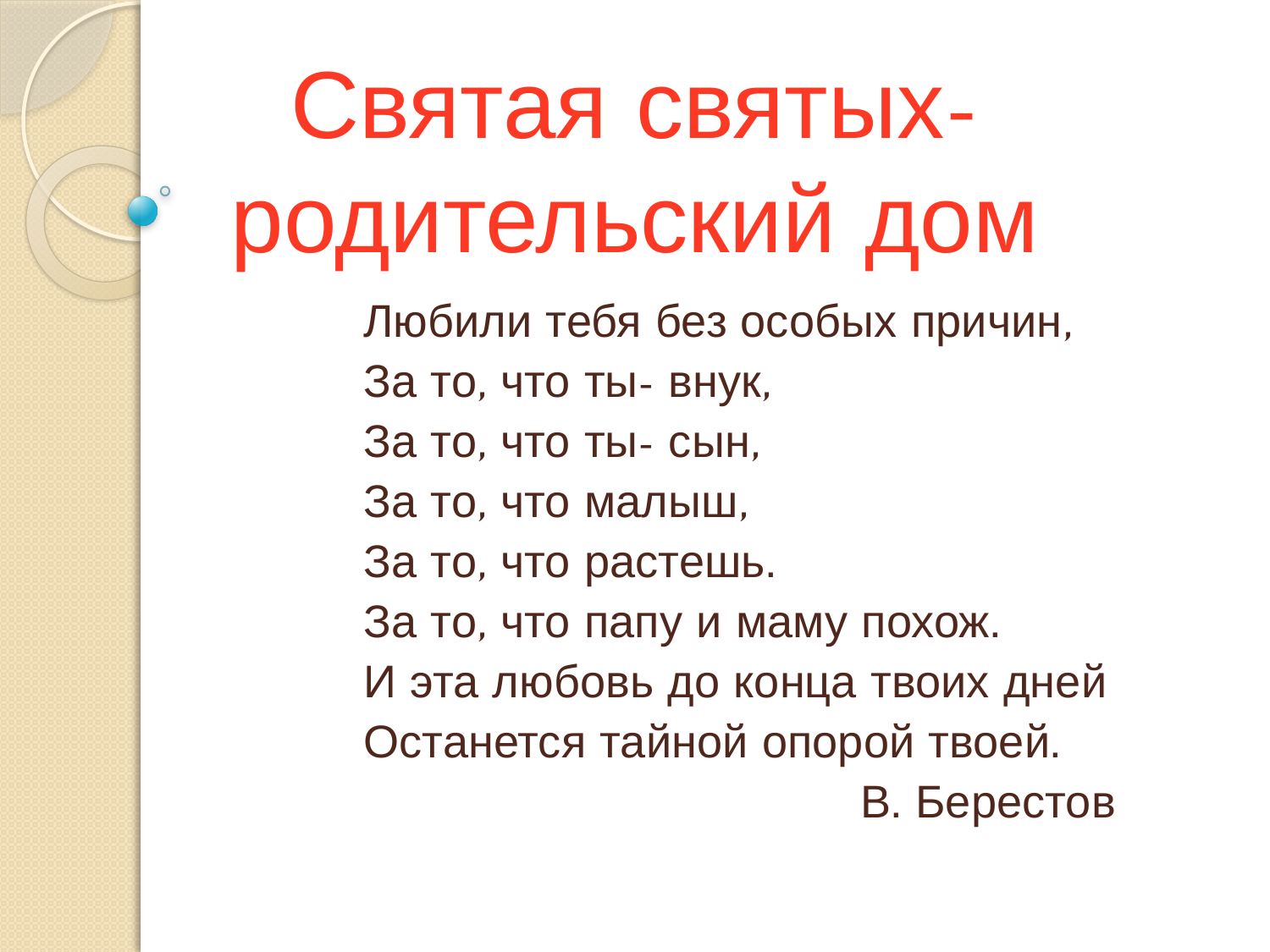

Святая святых-родительский дом
Любили тебя без особых причин,
За то, что ты- внук,
За то, что ты- сын,
За то, что малыш,
За то, что растешь.
За то, что папу и маму похож.
И эта любовь до конца твоих дней
Останется тайной опорой твоей.
В. Берестов